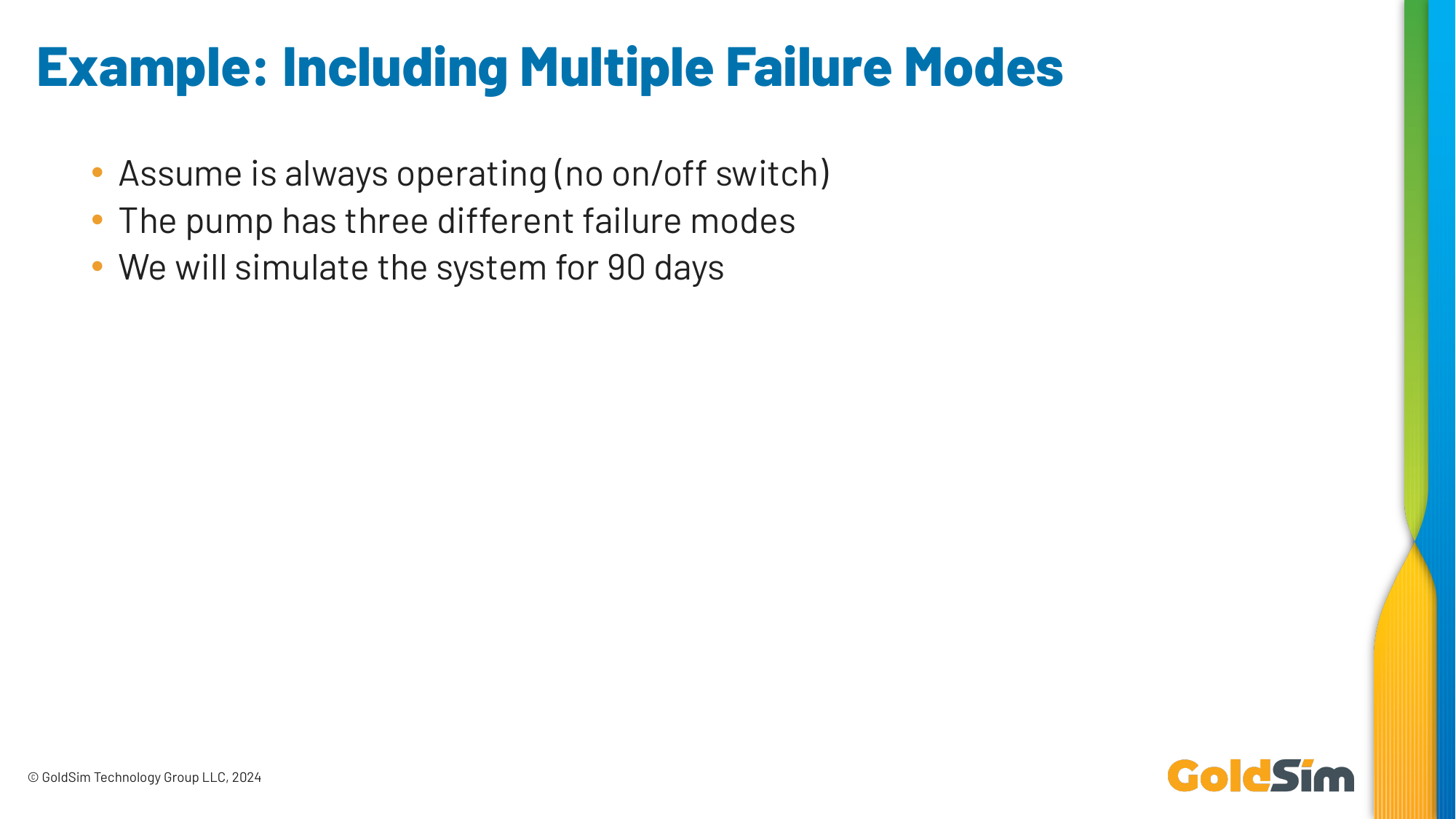

# Example: Including Multiple Failure Modes
Assume is always operating (no on/off switch)
The pump has three different failure modes
We will simulate the system for 90 days

© GoldSim Technology Group LLC, 2024